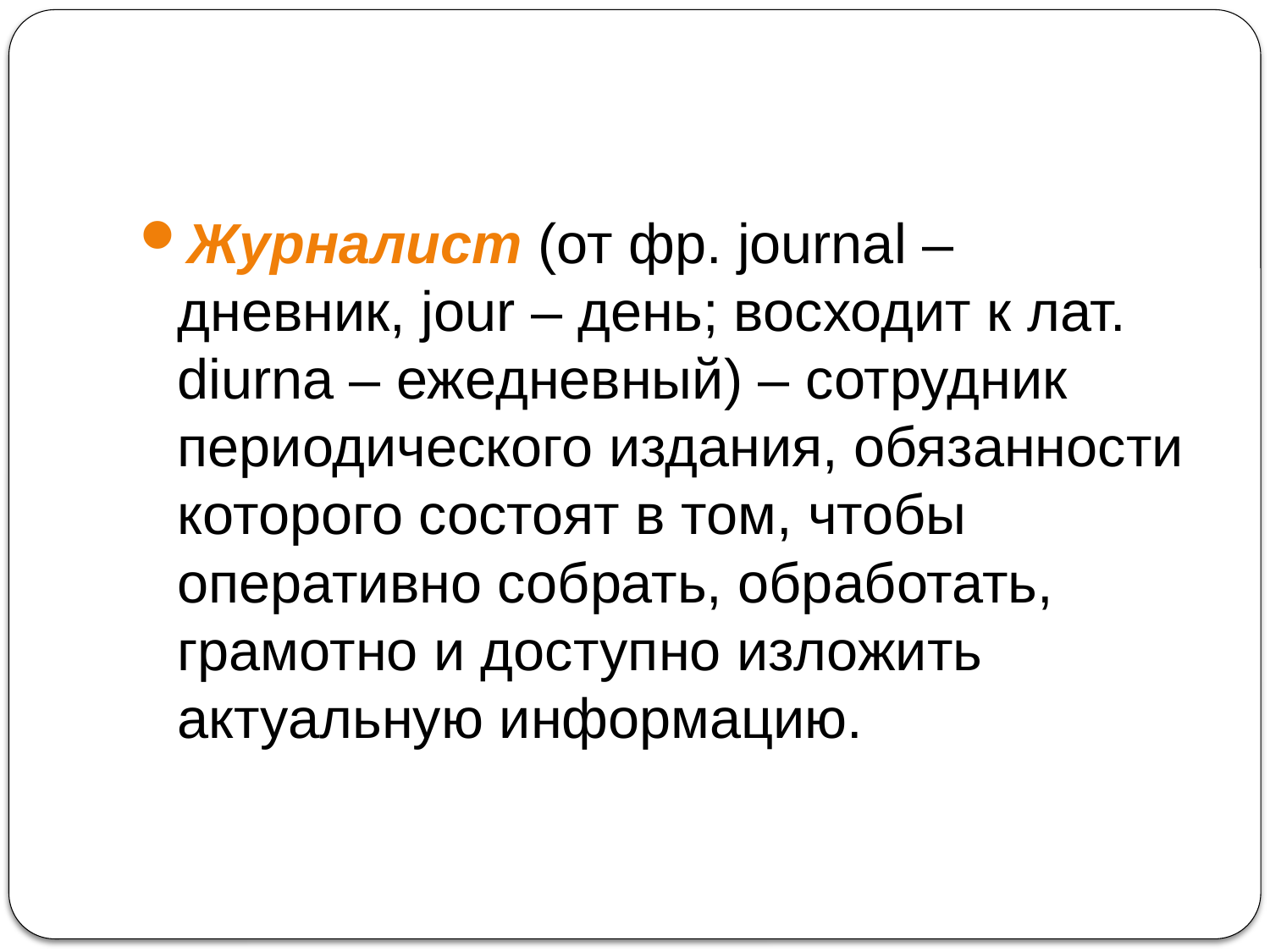

Журналист (от фр. journal – дневник, jour – день; восходит к лат. diurna – ежедневный) – сотрудник периодического издания, обязанности которого состоят в том, чтобы оперативно собрать, обработать, грамотно и доступно изложить актуальную информацию.